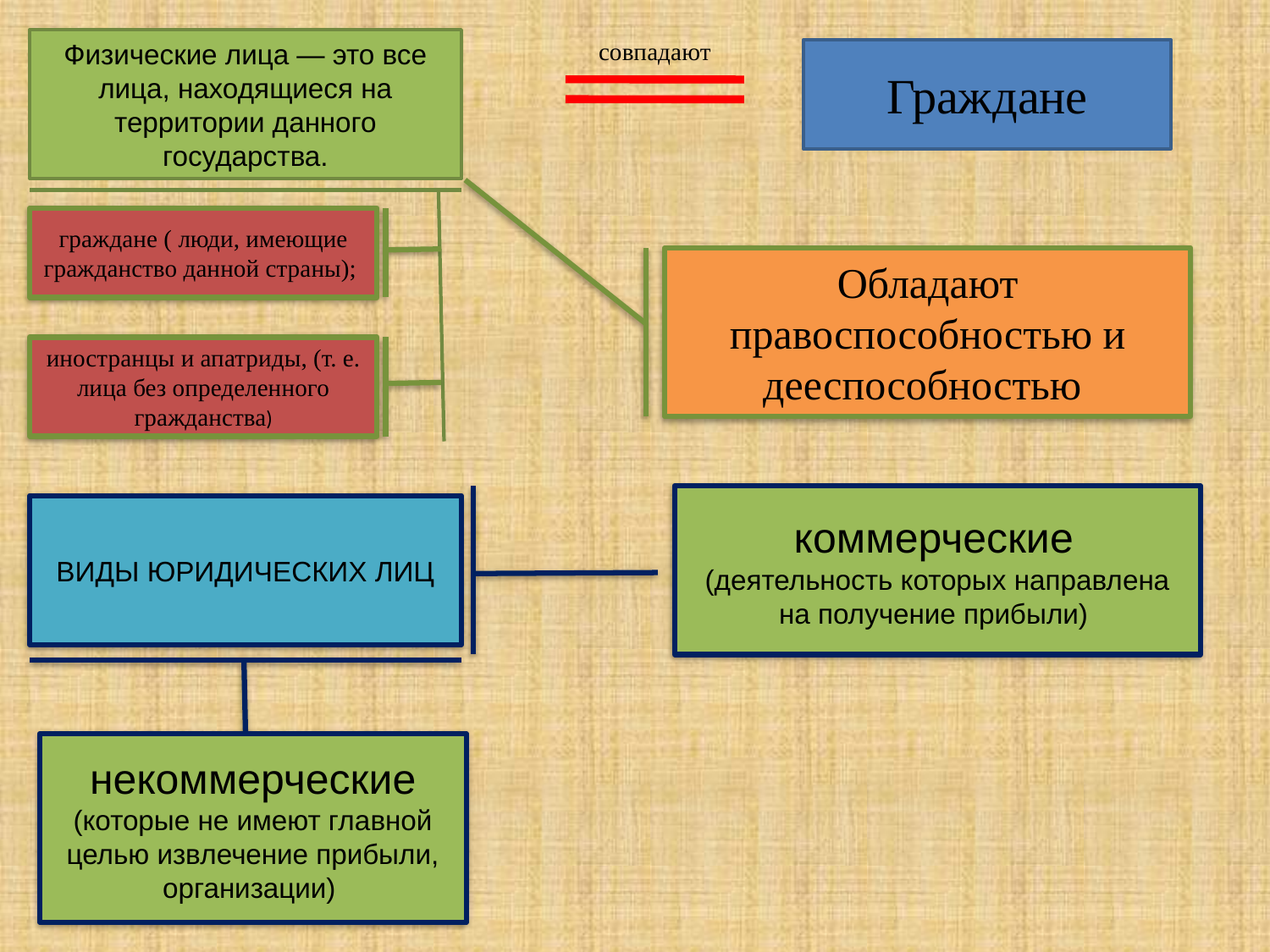

Физические лица — это все лица, находящиеся на территории данного государства.
совпадают
Граждане
граждане ( люди, имеющие гражданство данной страны);
Обладают правоспособностью и дееспособностью
иностранцы и апатриды, (т. е. лица без определенного гражданства)
ВИДЫ ЮРИДИЧЕСКИХ ЛИЦ
коммерческие
(деятельность которых направлена на получение прибыли)
некоммерческие
(которые не имеют главной целью извлечение прибыли, организации)